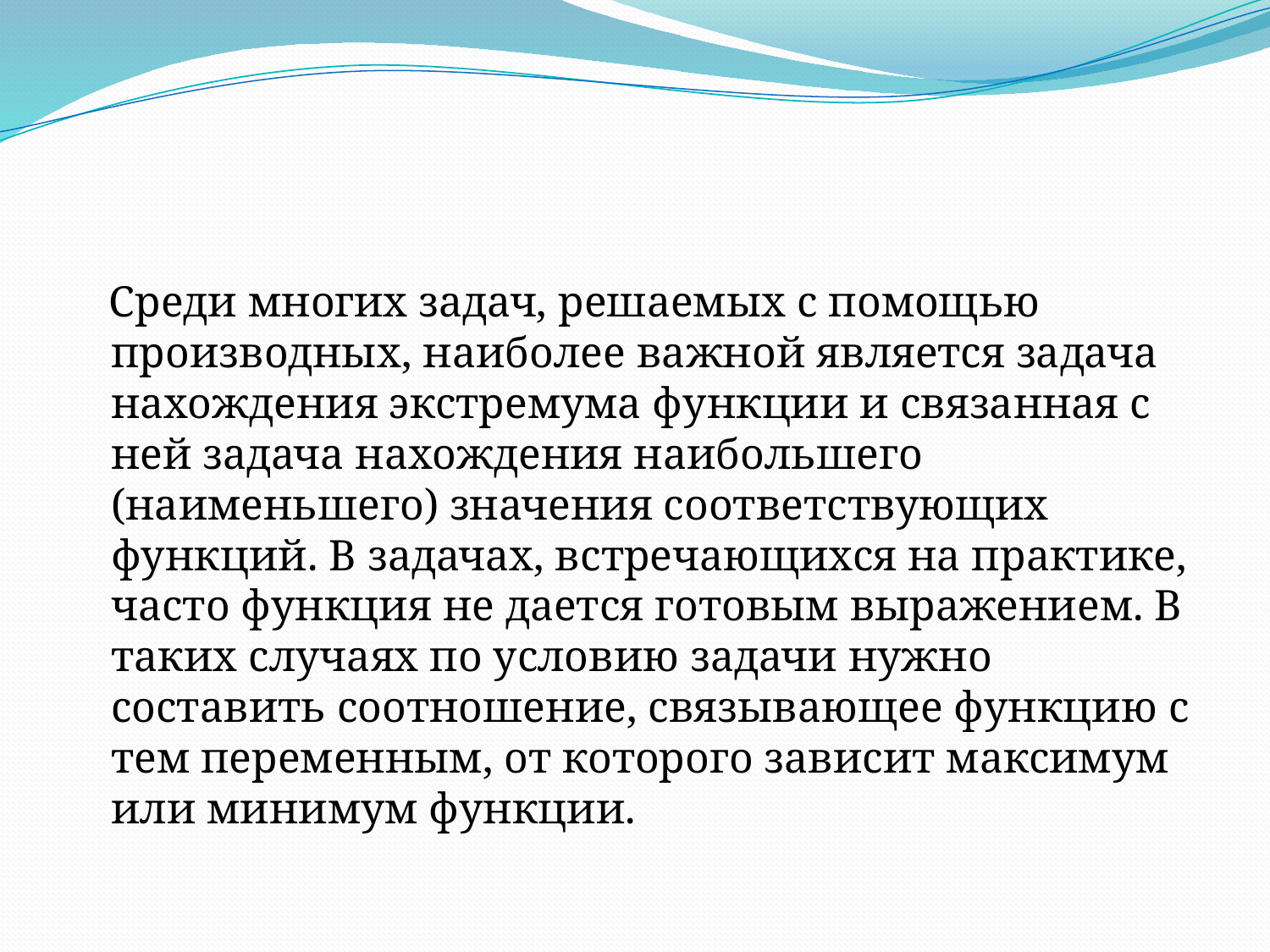

#
   Среди многих задач, решаемых с помощью производных, наиболее важной является задача нахождения экстремума функции и связанная с ней задача нахождения наибольшего (наименьшего) значения соответствующих функций. В задачах, встречающихся на практике, часто функция не дается готовым выражением. В таких случаях по условию задачи нужно составить соотношение, связывающее функцию с тем переменным, от которого зависит максимум или минимум функции.